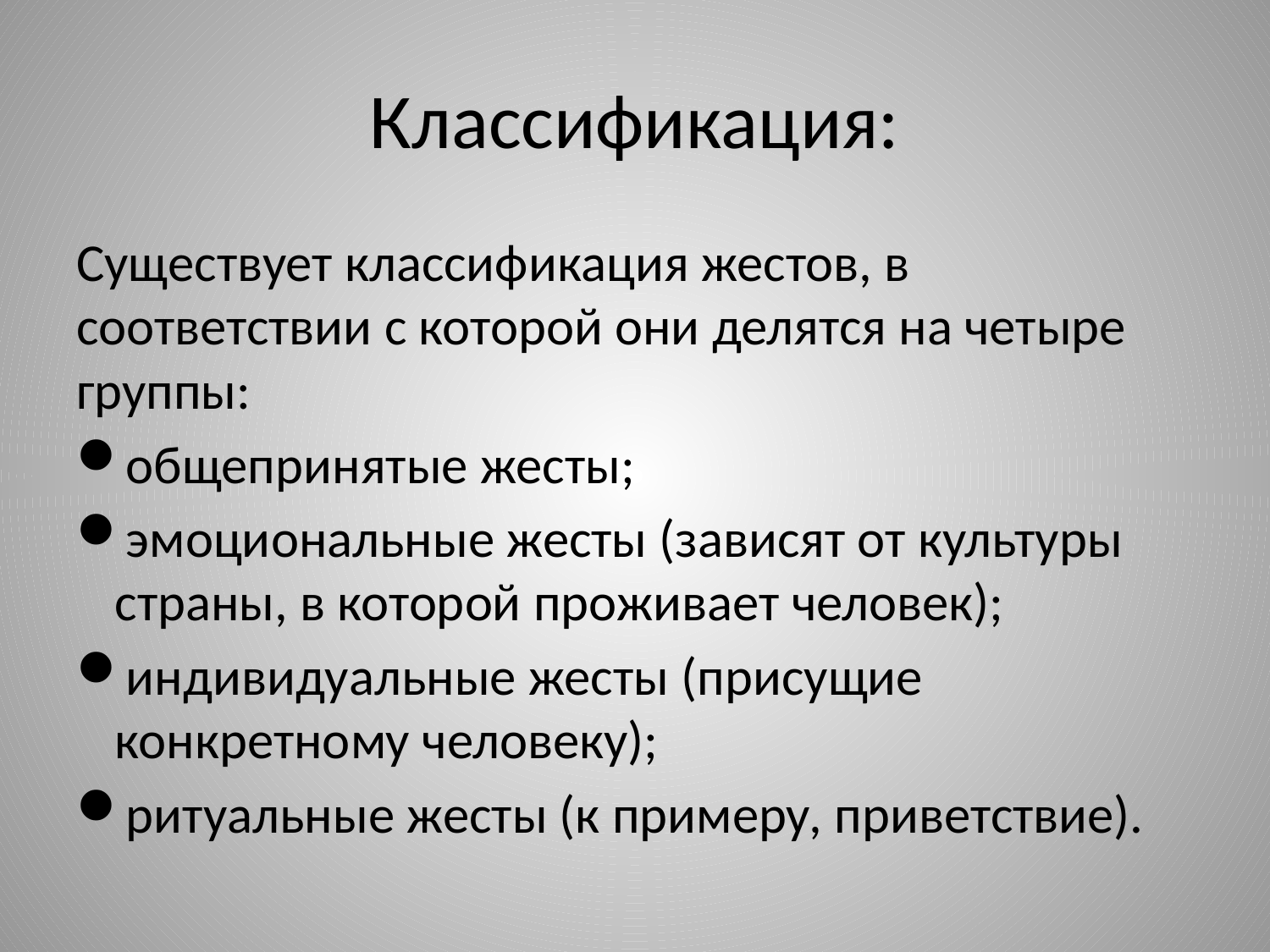

# Классификация:
Существует классификация жестов, в соответствии с которой они делятся на четыре группы:
общепринятые жесты;
эмоциональные жесты (зависят от культуры страны, в которой проживает человек);
индивидуальные жесты (присущие конкретному человеку);
ритуальные жесты (к примеру, приветствие).